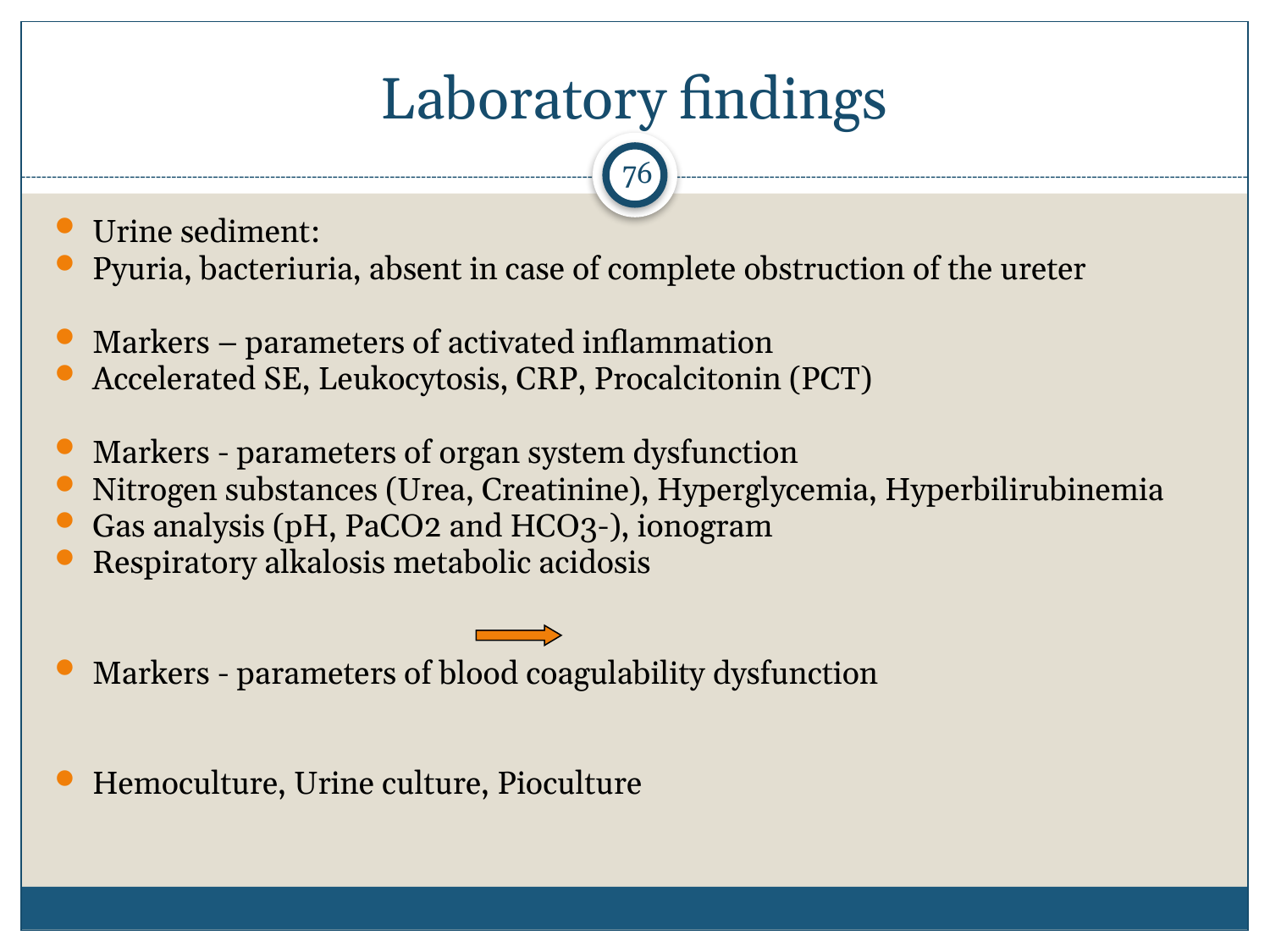

# Laboratory findings
76
Urine sediment:
Pyuria, bacteriuria, absent in case of complete obstruction of the ureter

Markers – parameters of activated inflammation
Accelerated SE, Leukocytosis, CRP, Procalcitonin (PCT)

Markers - parameters of organ system dysfunction
Nitrogen substances (Urea, Creatinine), Hyperglycemia, Hyperbilirubinemia
Gas analysis (pH, PaCO2 and HCO3-), ionogram
Respiratory alkalosis metabolic acidosis

Markers - parameters of blood coagulability dysfunction

Hemoculture, Urine culture, Pioculture